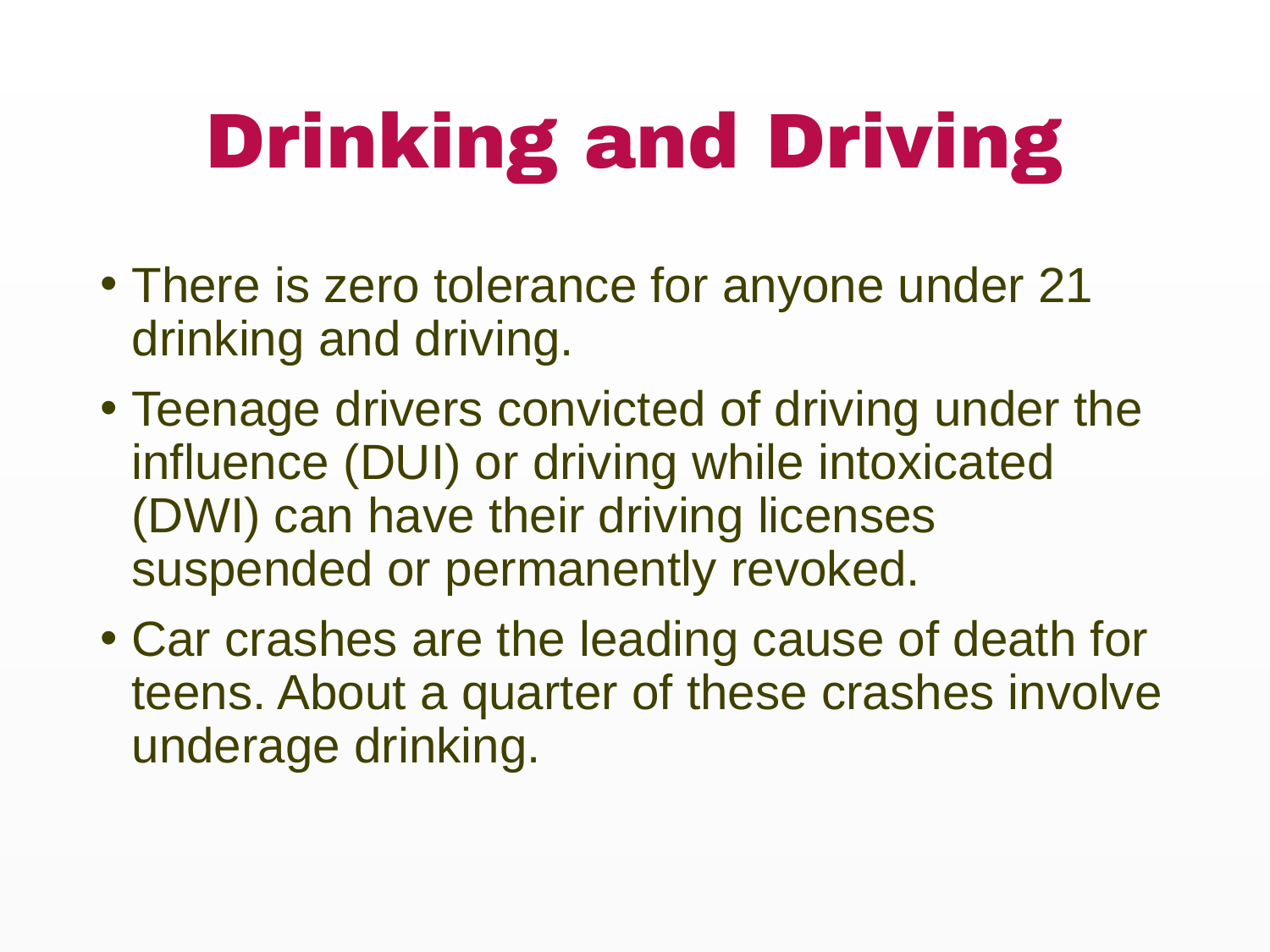

# Drinking and Driving
There is zero tolerance for anyone under 21 drinking and driving.
Teenage drivers convicted of driving under the influence (DUI) or driving while intoxicated (DWI) can have their driving licenses suspended or permanently revoked.
Car crashes are the leading cause of death for teens. About a quarter of these crashes involve underage drinking.